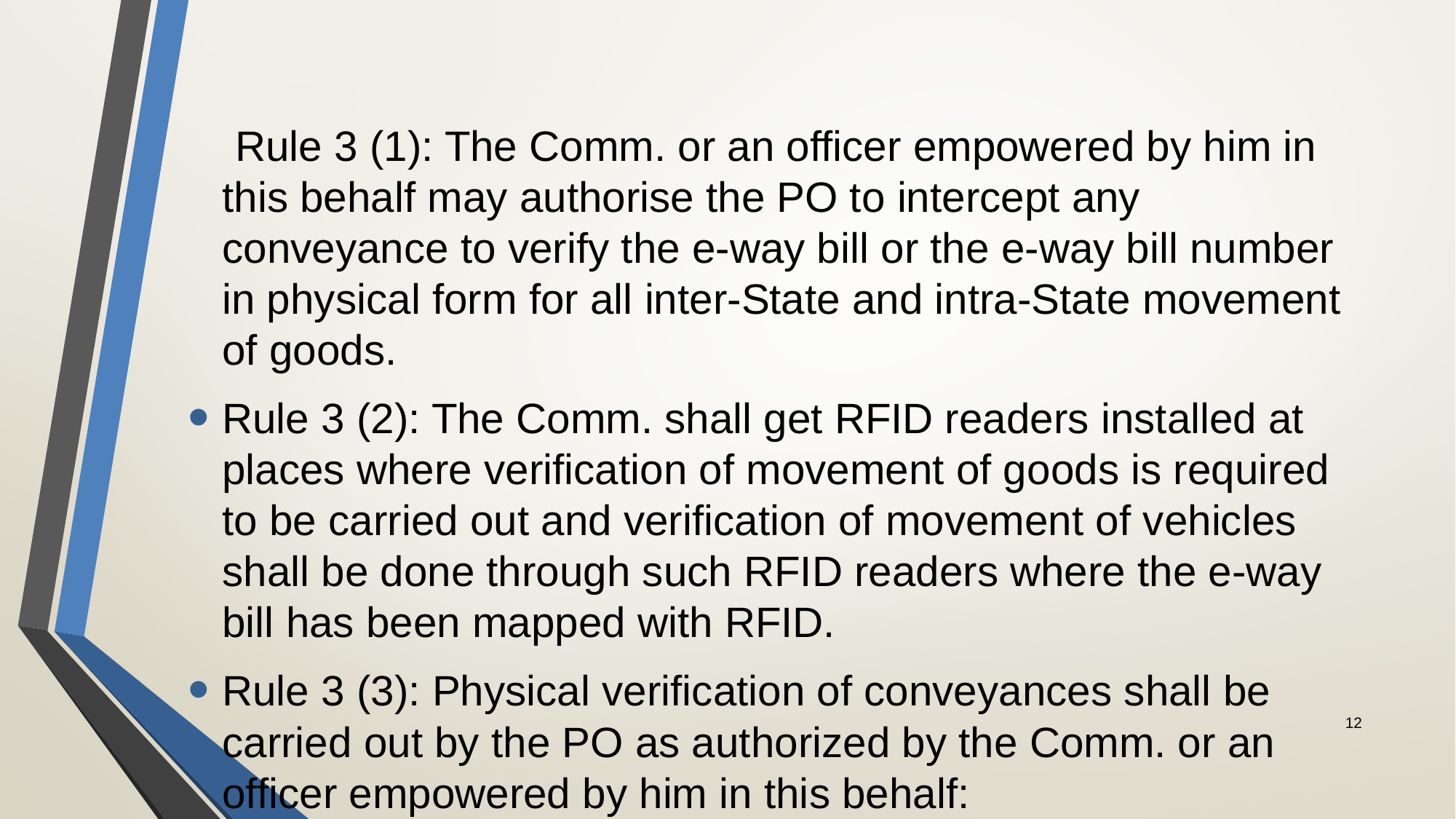

#
    Rule 3 (1): The Comm. or an officer empowered by him in this behalf may authorise the PO to intercept any conveyance to verify the e-way bill or the e-way bill number in physical form for all inter-State and intra-State movement of goods.
Rule 3 (2): The Comm. shall get RFID readers installed at places where verification of movement of goods is required to be carried out and verification of movement of vehicles shall be done through such RFID readers where the e-way bill has been mapped with RFID.
Rule 3 (3): Physical verification of conveyances shall be carried out by the PO as authorized by the Comm. or an officer empowered by him in this behalf:
12